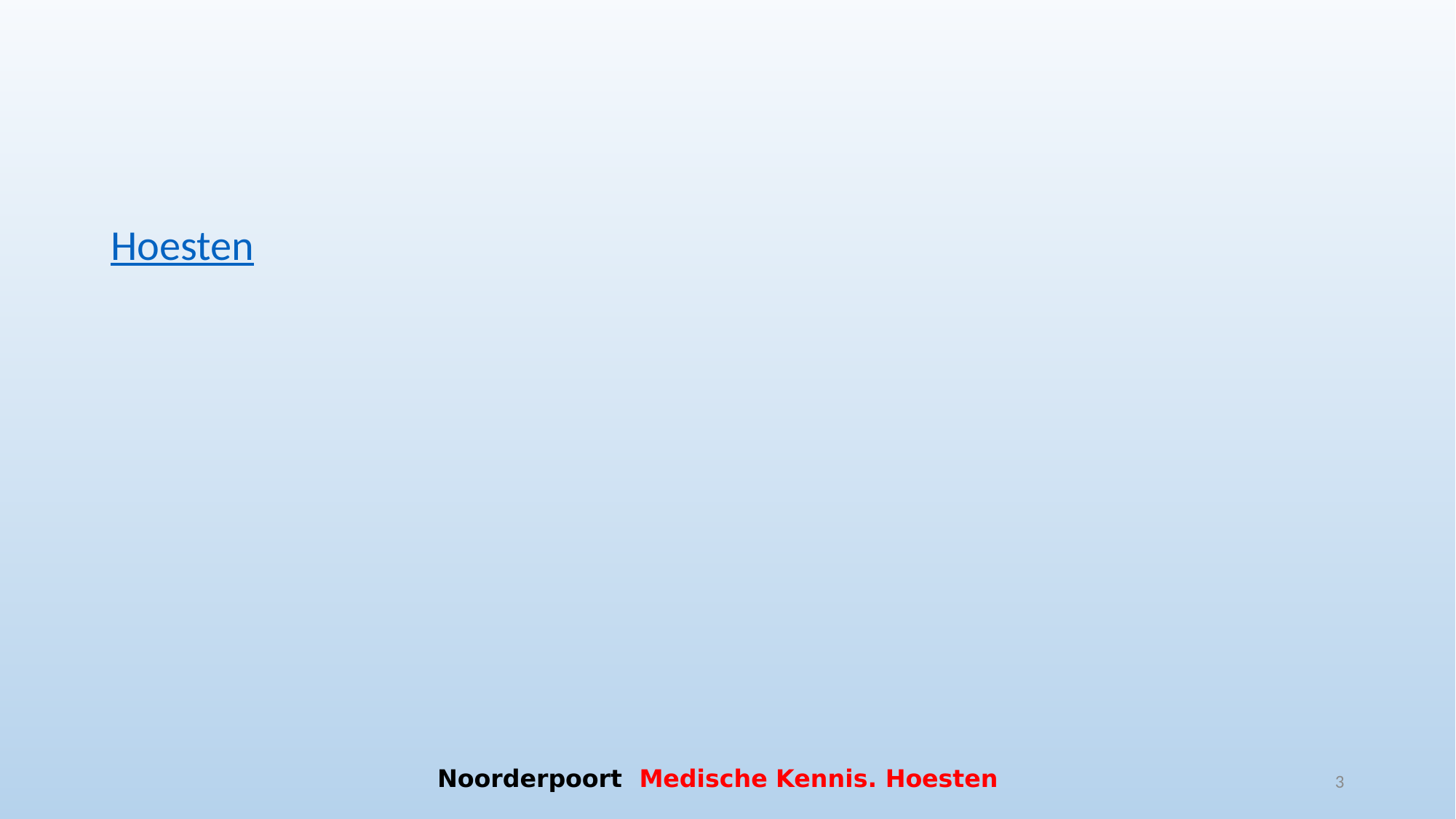

#
Hoesten
Noorderpoort  Medische Kennis. Hoesten
3